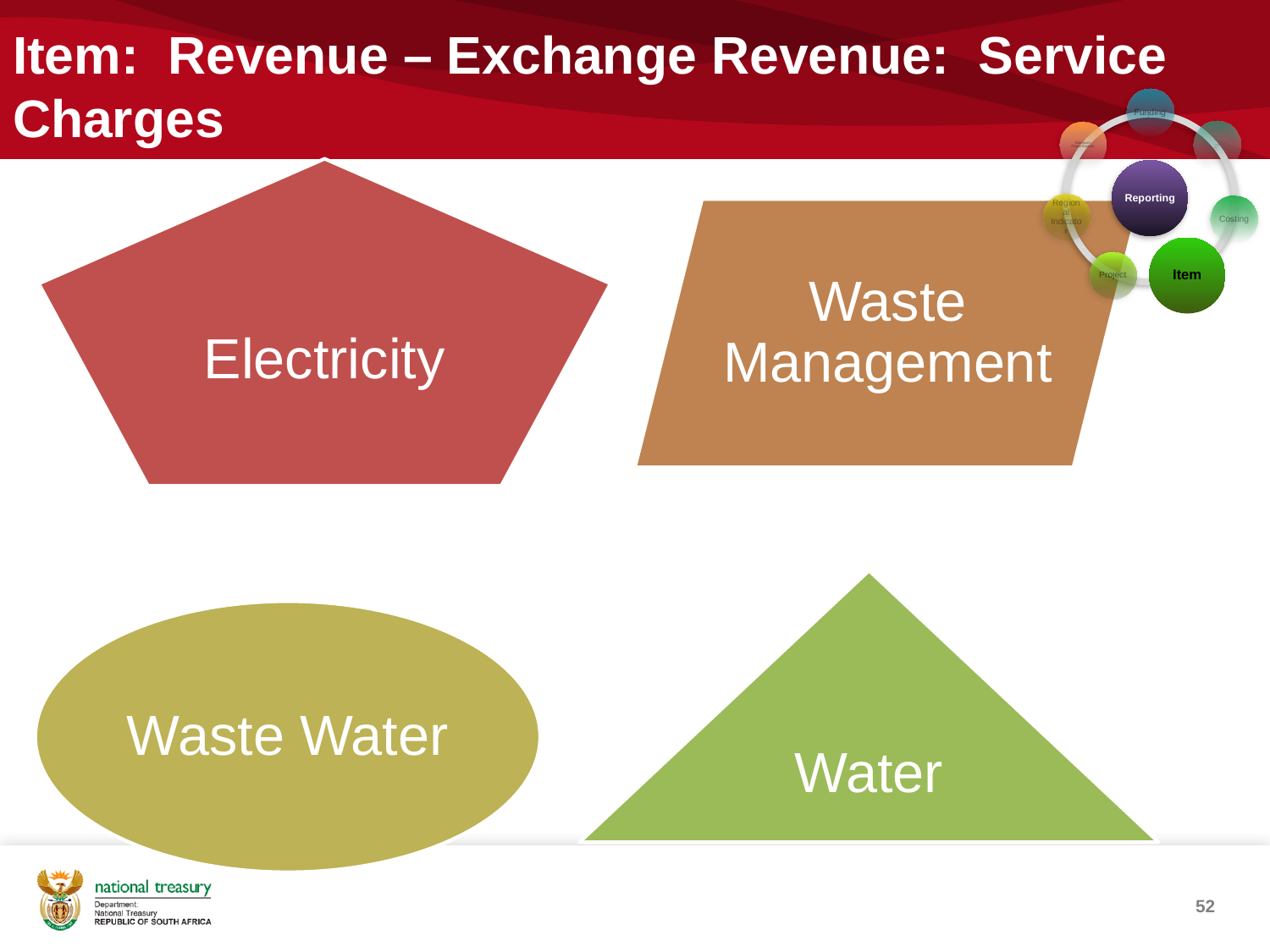

# Item:  Revenue – Exchange Revenue:  Service Charges
Reporting
Funding
Function
Costing
Item
Project
Regional Indicator
Standard Classification

Electricity
Waste Management
Waste Water
Water
52